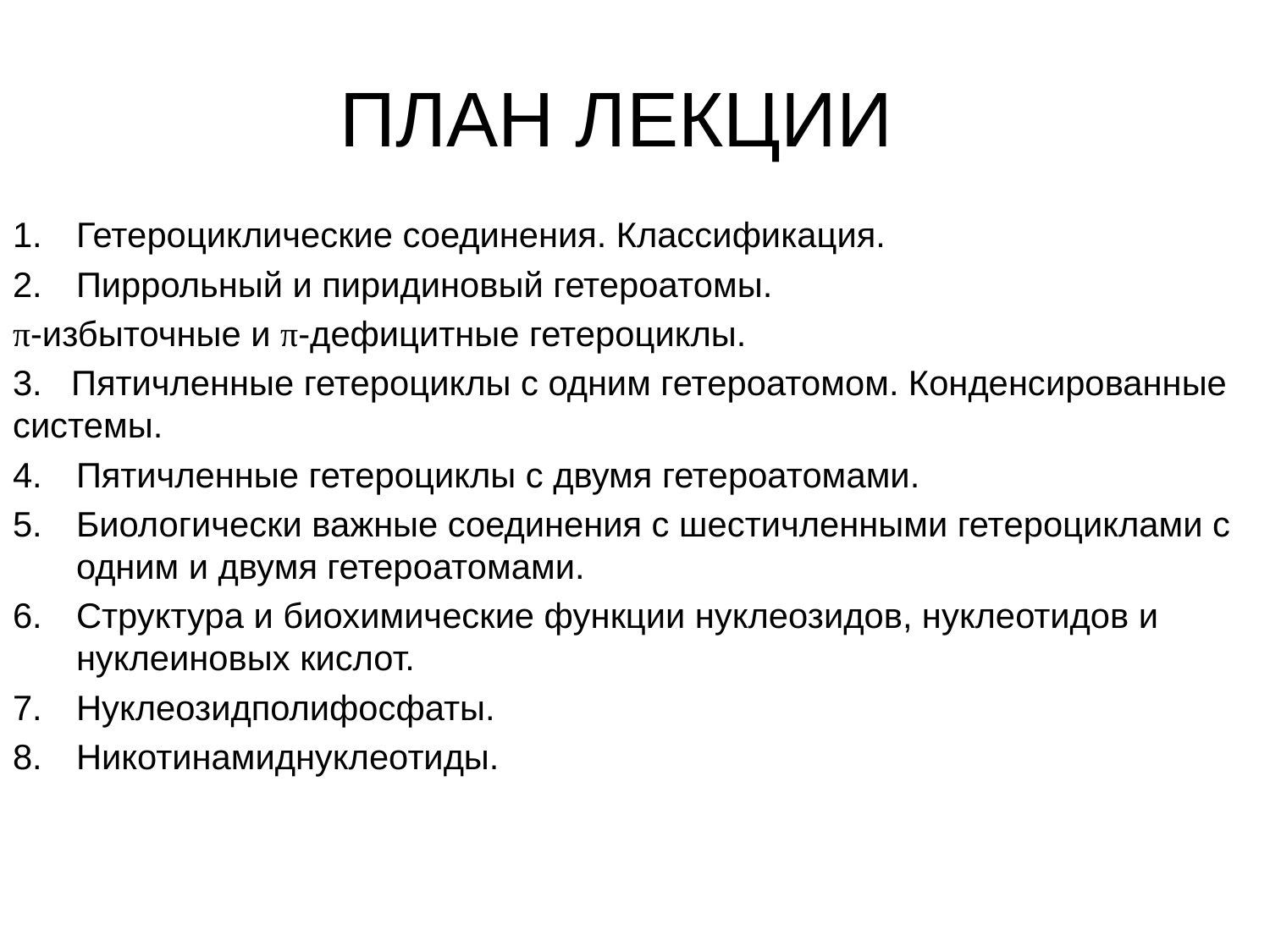

# ПЛАН ЛЕКЦИИ
Гетероциклические соединения. Классификация.
Пиррольный и пиридиновый гетероатомы.
π-избыточные и π-дефицитные гетероциклы.
3.   Пятичленные гетероциклы с одним гетероатомом. Конденсированные системы.
Пятичленные гетероциклы с двумя гетероатомами.
Биологически важные соединения с шестичленными гетероциклами с одним и двумя гетероатомами.
Структура и биохимические функции нуклеозидов, нуклеотидов и нуклеиновых кислот.
Нуклеозидполифосфаты.
Никотинамиднуклеотиды.